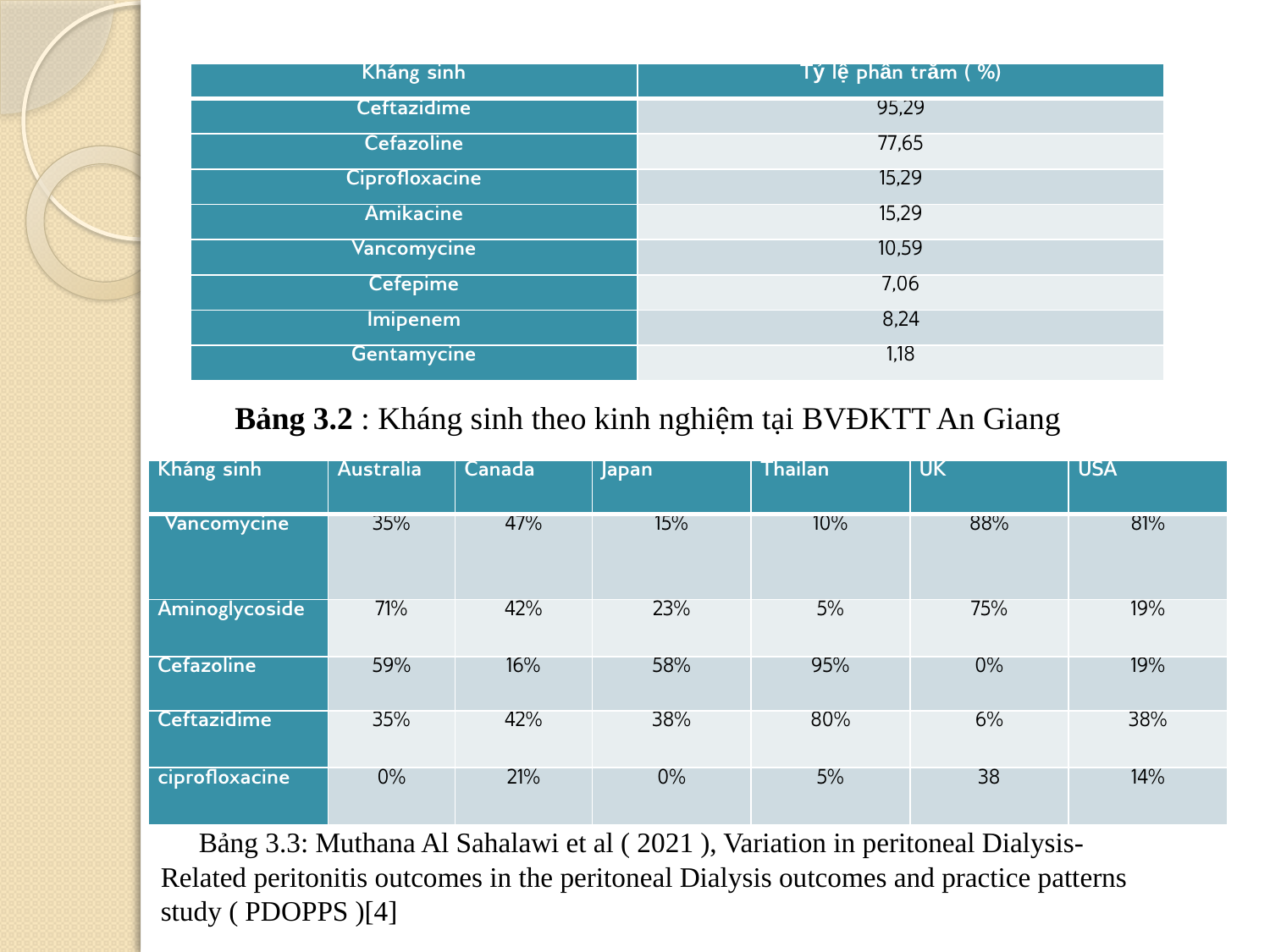

| Kháng sinh | Tỷ lệ phần trăm ( %) |
| --- | --- |
| Ceftazidime | 95,29 |
| Cefazoline | 77,65 |
| Ciprofloxacine | 15,29 |
| Amikacine | 15,29 |
| Vancomycine | 10,59 |
| Cefepime | 7,06 |
| Imipenem | 8,24 |
| Gentamycine | 1,18 |
Bảng 3.2 : Kháng sinh theo kinh nghiệm tại BVĐKTT An Giang
| Kháng sinh | Australia | Canada | Japan | Thailan | UK | USA |
| --- | --- | --- | --- | --- | --- | --- |
| Vancomycine | 35% | 47% | 15% | 10% | 88% | 81% |
| Aminoglycoside | 71% | 42% | 23% | 5% | 75% | 19% |
| Cefazoline | 59% | 16% | 58% | 95% | 0% | 19% |
| Ceftazidime | 35% | 42% | 38% | 80% | 6% | 38% |
| ciprofloxacine | 0% | 21% | 0% | 5% | 38 | 14% |
    Bảng 3.3: Muthana Al Sahalawi et al ( 2021 ), Variation in peritoneal Dialysis- Related peritonitis outcomes in the peritoneal Dialysis outcomes and practice patterns study ( PDOPPS )[4]